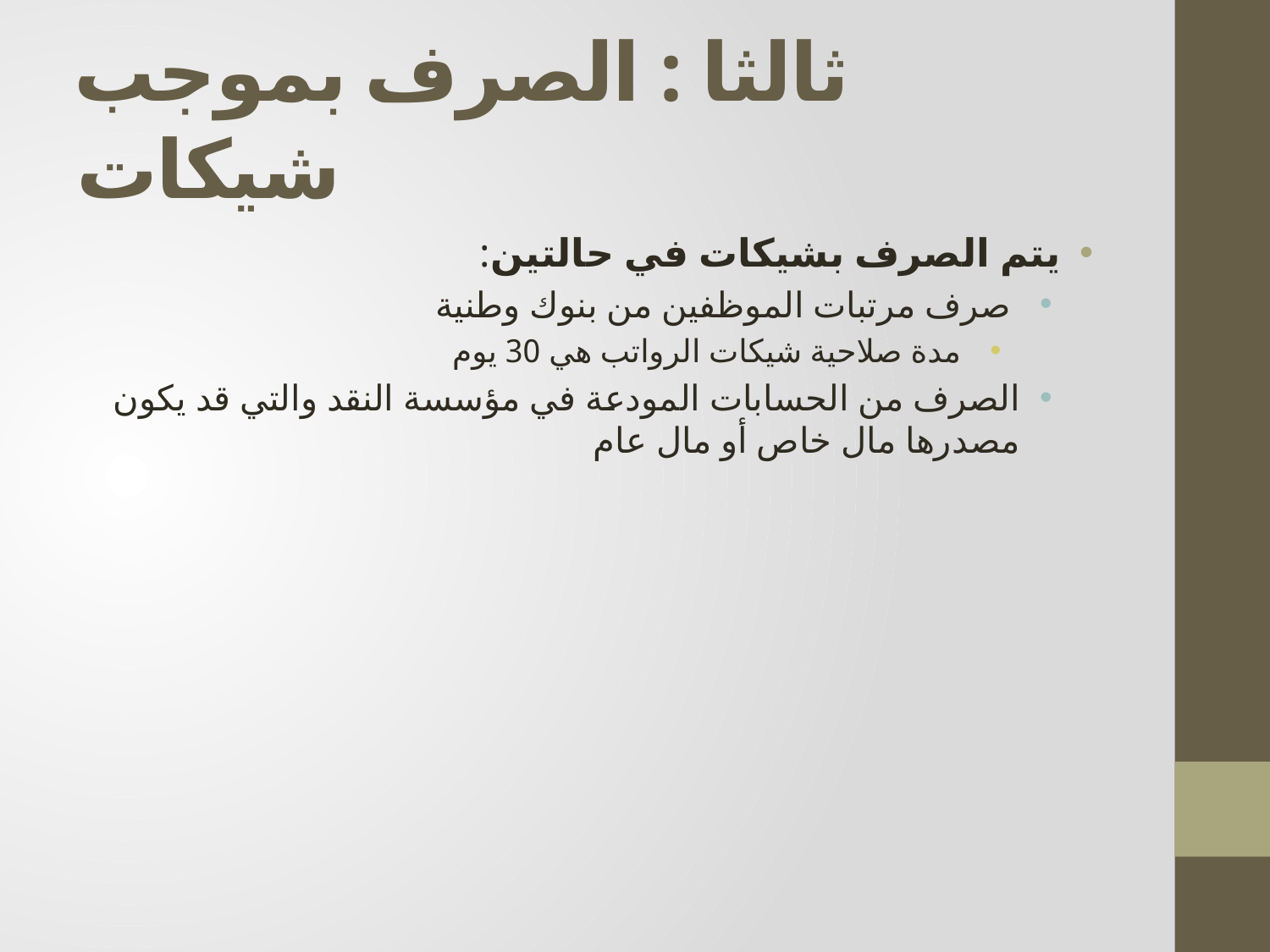

# ثالثا : الصرف بموجب شيكات
يتم الصرف بشيكات في حالتين:
 صرف مرتبات الموظفين من بنوك وطنية
 مدة صلاحية شيكات الرواتب هي 30 يوم
الصرف من الحسابات المودعة في مؤسسة النقد والتي قد يكون مصدرها مال خاص أو مال عام